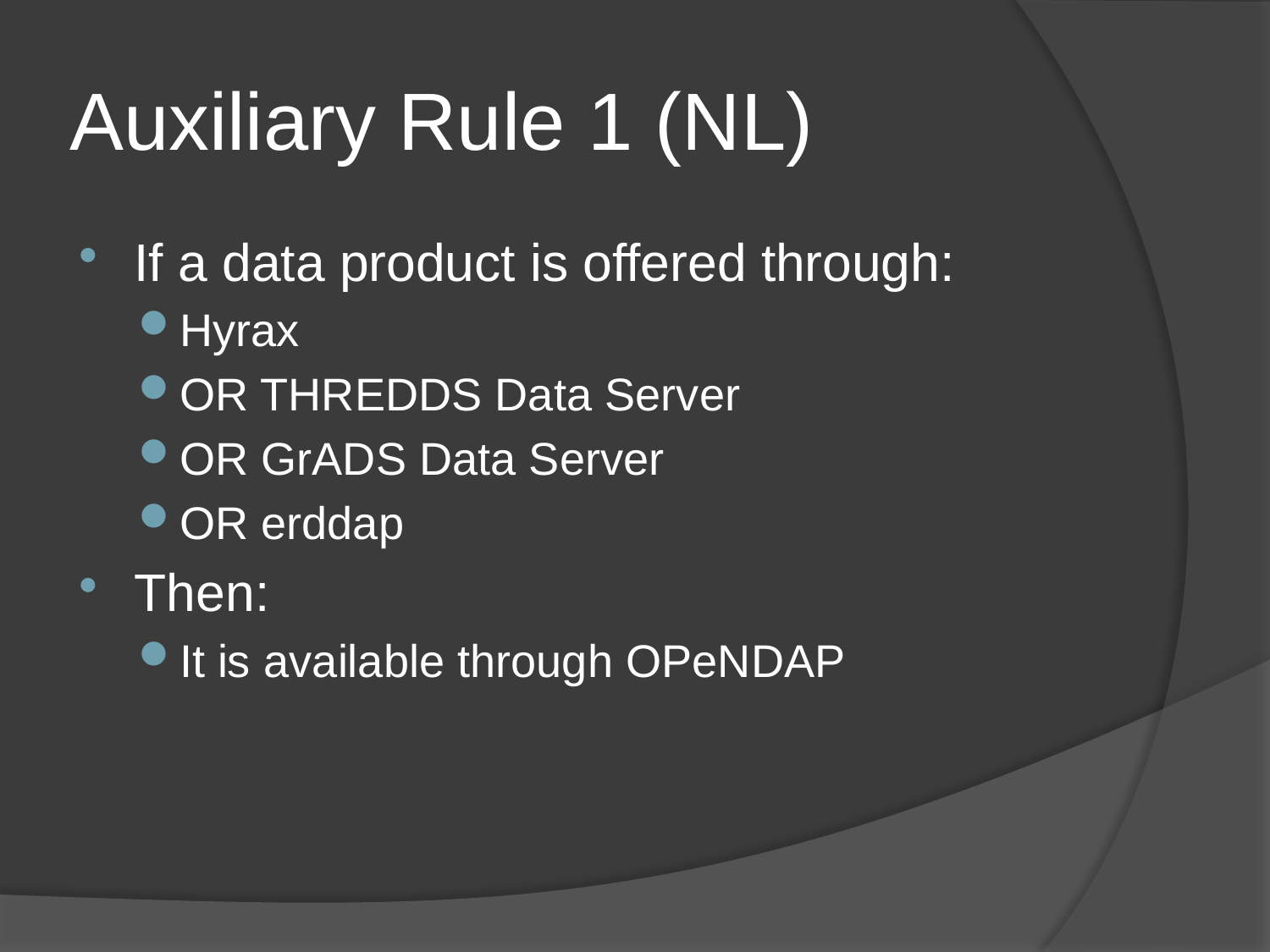

# Auxiliary Rule 1 (NL)
If a data product is offered through:
Hyrax
OR THREDDS Data Server
OR GrADS Data Server
OR erddap
Then:
It is available through OPeNDAP